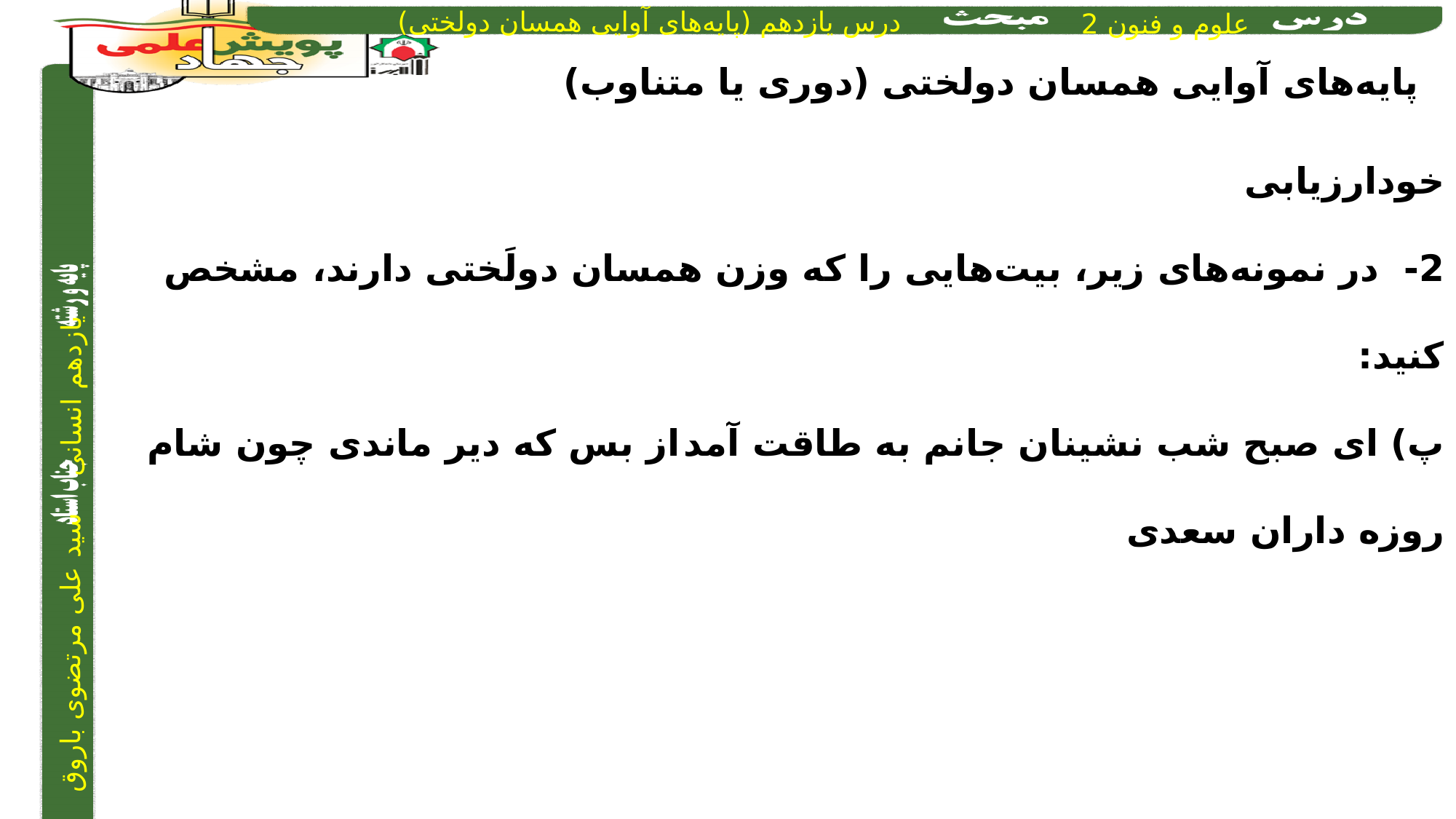

پایه‌های آوایی همسان دولختی (دوری یا متناوب)
خودارزیابی
2-  در نمونه‌های زیر، بیت‌هایی را که وزن همسان دولَختی دارند، مشخص کنید:
پ) ای صبح شب نشینان جانم به طاقت آمد		از بس که دیر ماندی چون شام روزه داران 	سعدی